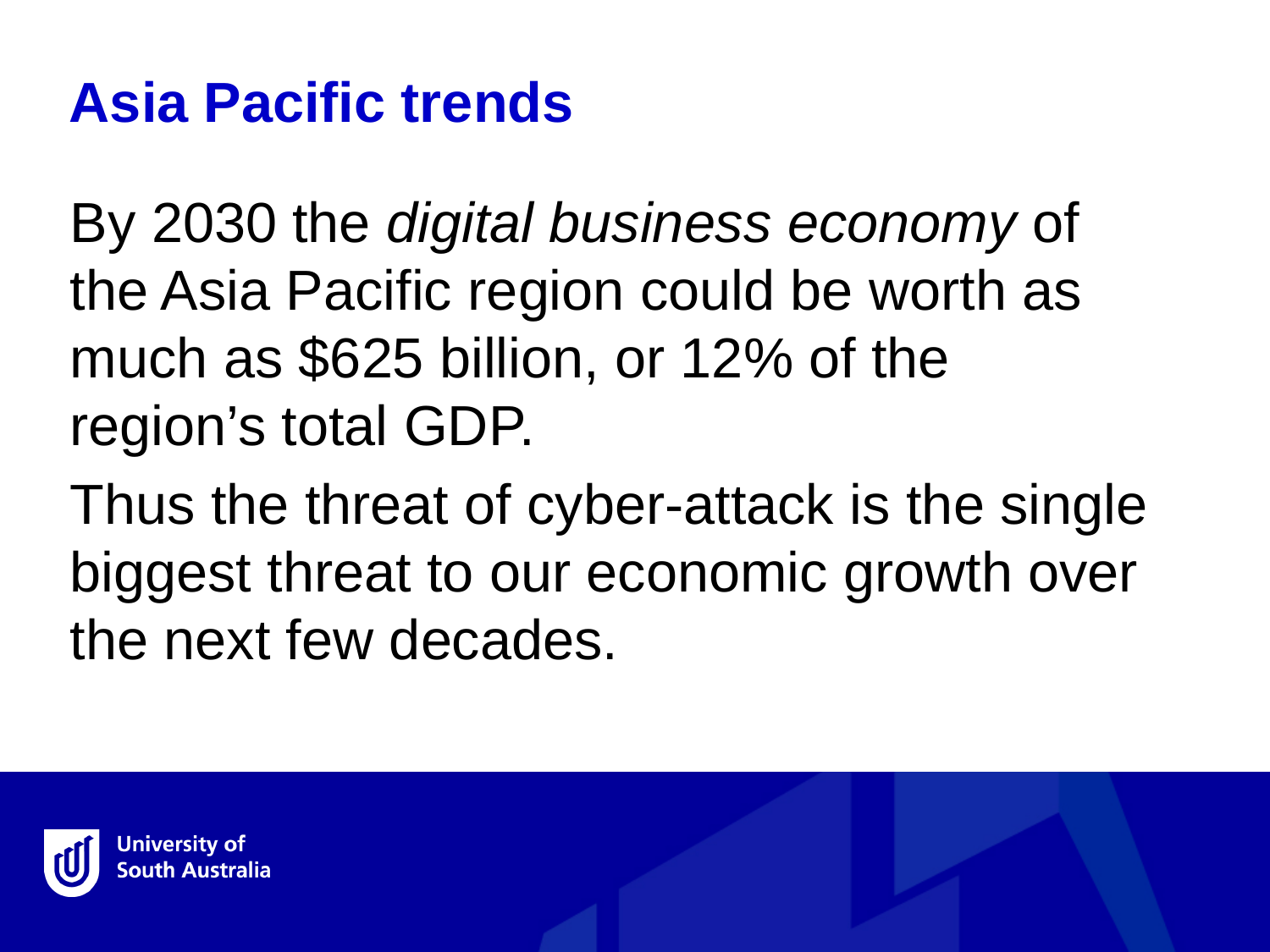

Asia Pacific trends
By 2030 the digital business economy of the Asia Pacific region could be worth as much as $625 billion, or 12% of the region’s total GDP.
Thus the threat of cyber-attack is the single biggest threat to our economic growth over the next few decades.